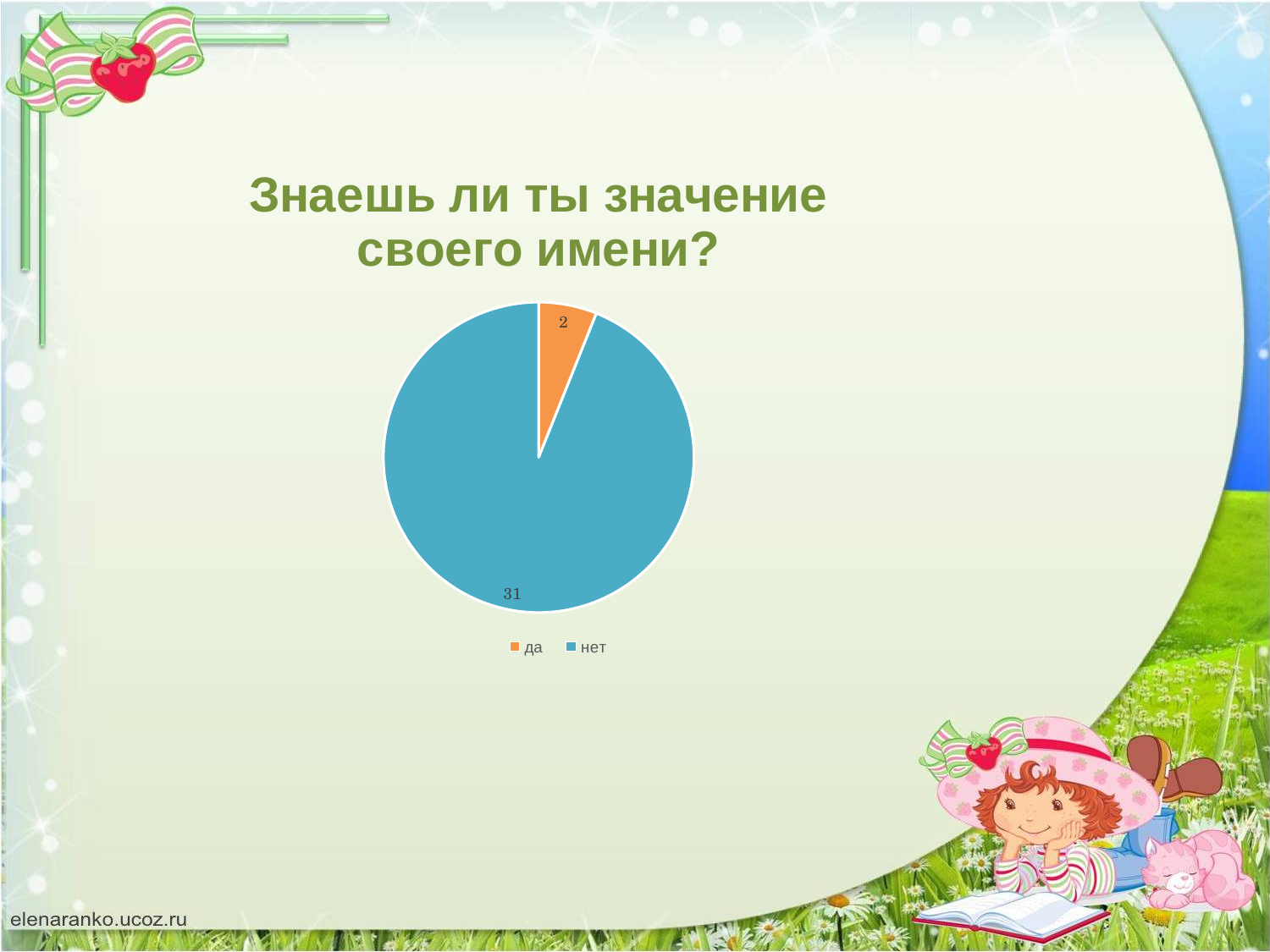

### Chart: Знаешь ли ты значение своего имени?

| Category |  |
|---|---|
| да | 2.0 |
| нет | 31.0 |